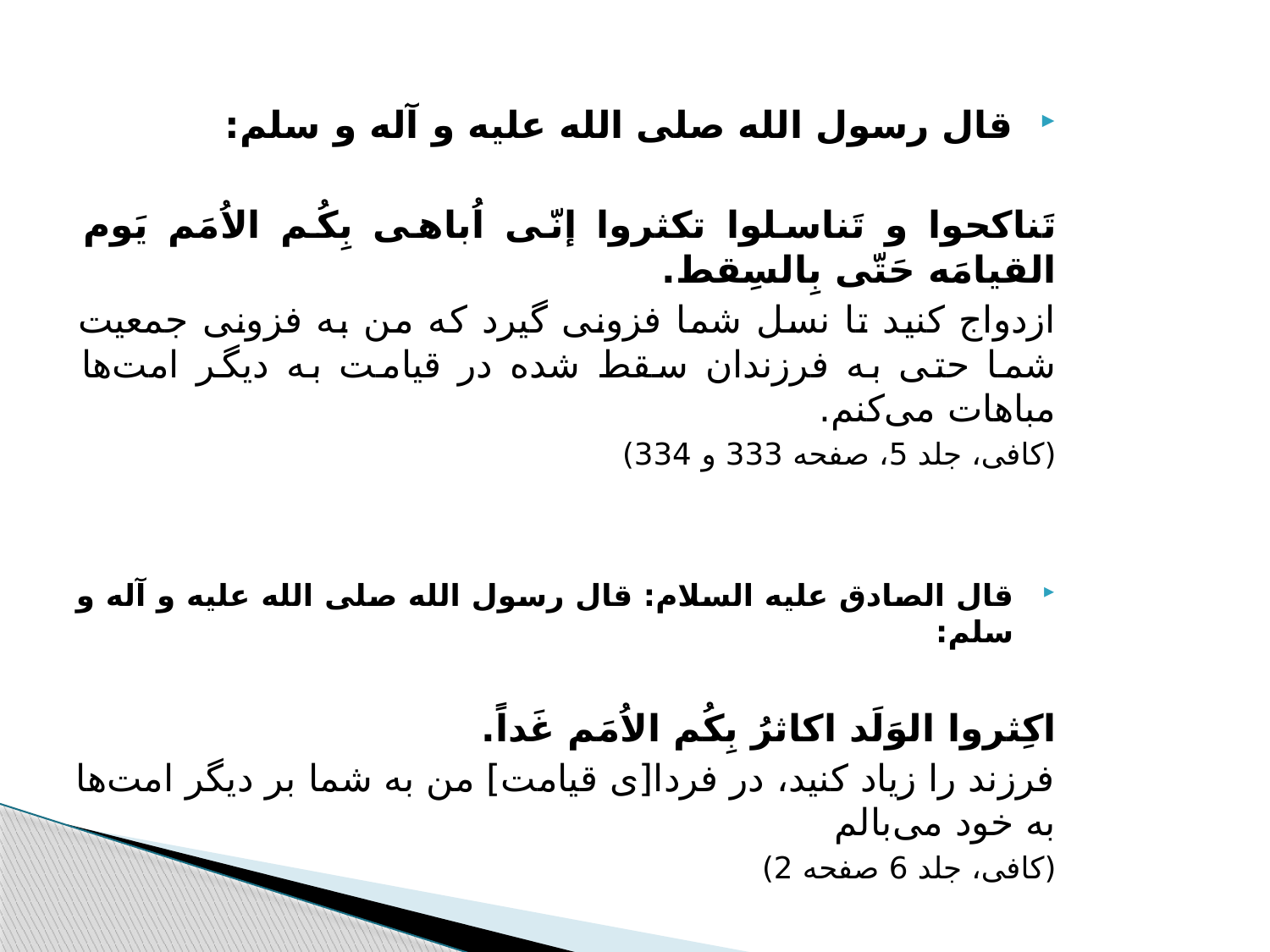

قال رسول الله صلی الله علیه و آله و سلم:

تَناکحوا و تَناسلوا تکثروا إنّی اُباهی بِکُم الاُمَم یَوم القیامَه حَتّی بِالسِقط.
ازدواج کنید تا نسل شما فزونی گیرد که من به فزونی جمعیت شما حتی به فرزندان سقط شده در قیامت به دیگر امت‌ها مباهات می‌کنم.
(کافی، جلد 5، صفحه 333 و 334)

قال الصادق علیه السلام: قال رسول الله صلی الله علیه و آله و سلم:

اکِثروا الوَلَد اکاثرُ بِکُم الاُمَم غَداً.
فرزند را زیاد کنید، در فردا[ی قیامت] من به شما بر دیگر امت‌ها به خود می‌بالم
(کافی، جلد 6 صفحه 2)